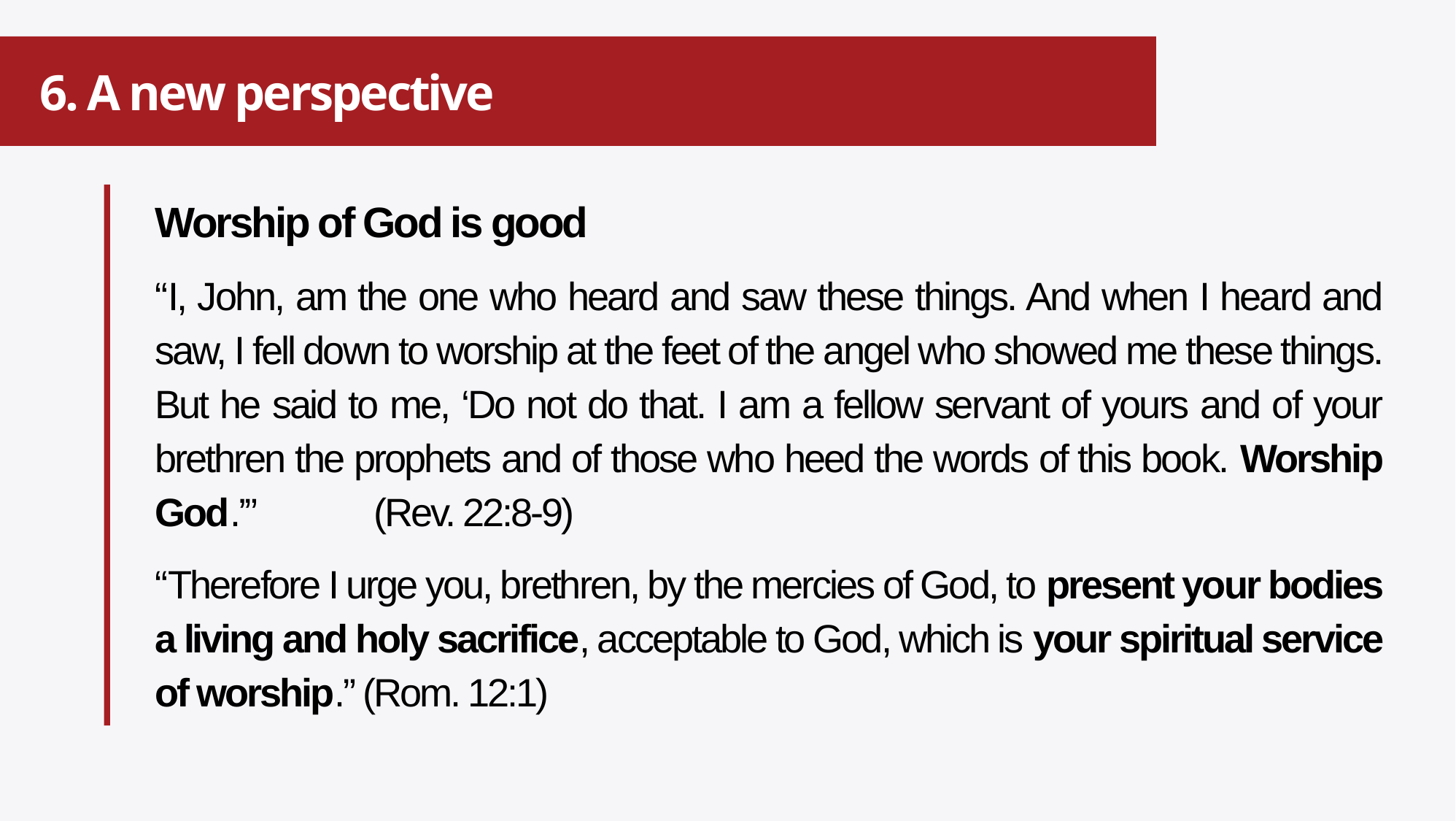

# 6. A new perspective
Worship of God is good
“I, John, am the one who heard and saw these things. And when I heard and saw, I fell down to worship at the feet of the angel who showed me these things. But he said to me, ‘Do not do that. I am a fellow servant of yours and of your brethren the prophets and of those who heed the words of this book. Worship God.’” 	(Rev. 22:8-9)
“Therefore I urge you, brethren, by the mercies of God, to present your bodies a living and holy sacrifice, acceptable to God, which is your spiritual service of worship.” (Rom. 12:1)